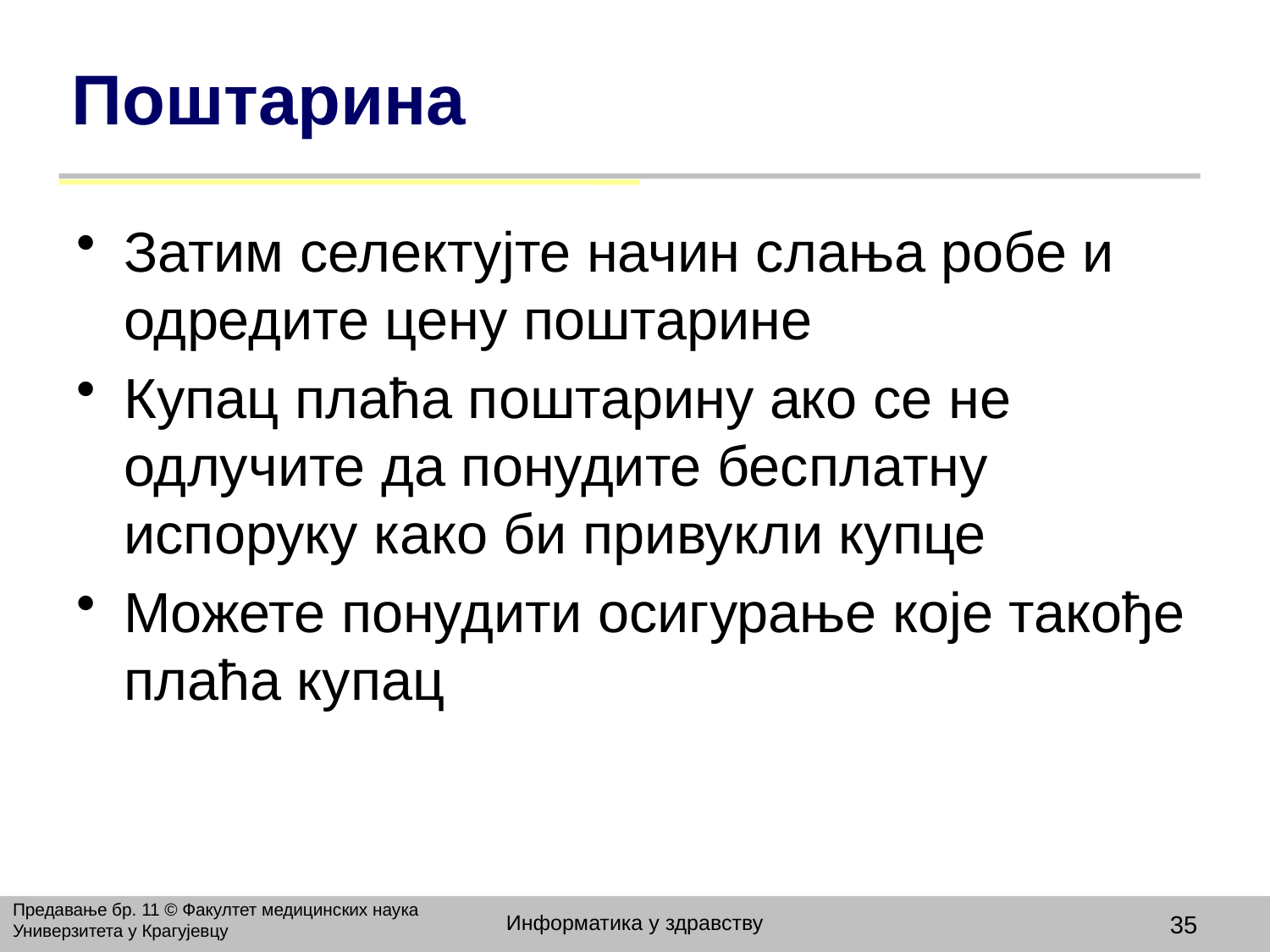

# Поштарина
Затим селектујте начин слања робе и одредите цену поштарине
Купац плаћа поштарину ако се не одлучите да понудите бесплатну испоруку како би привукли купце
Можете понудити осигурање које такође плаћа купац
Предавање бр. 11 © Факултет медицинских наука Универзитета у Крагујевцу
Информатика у здравству
35